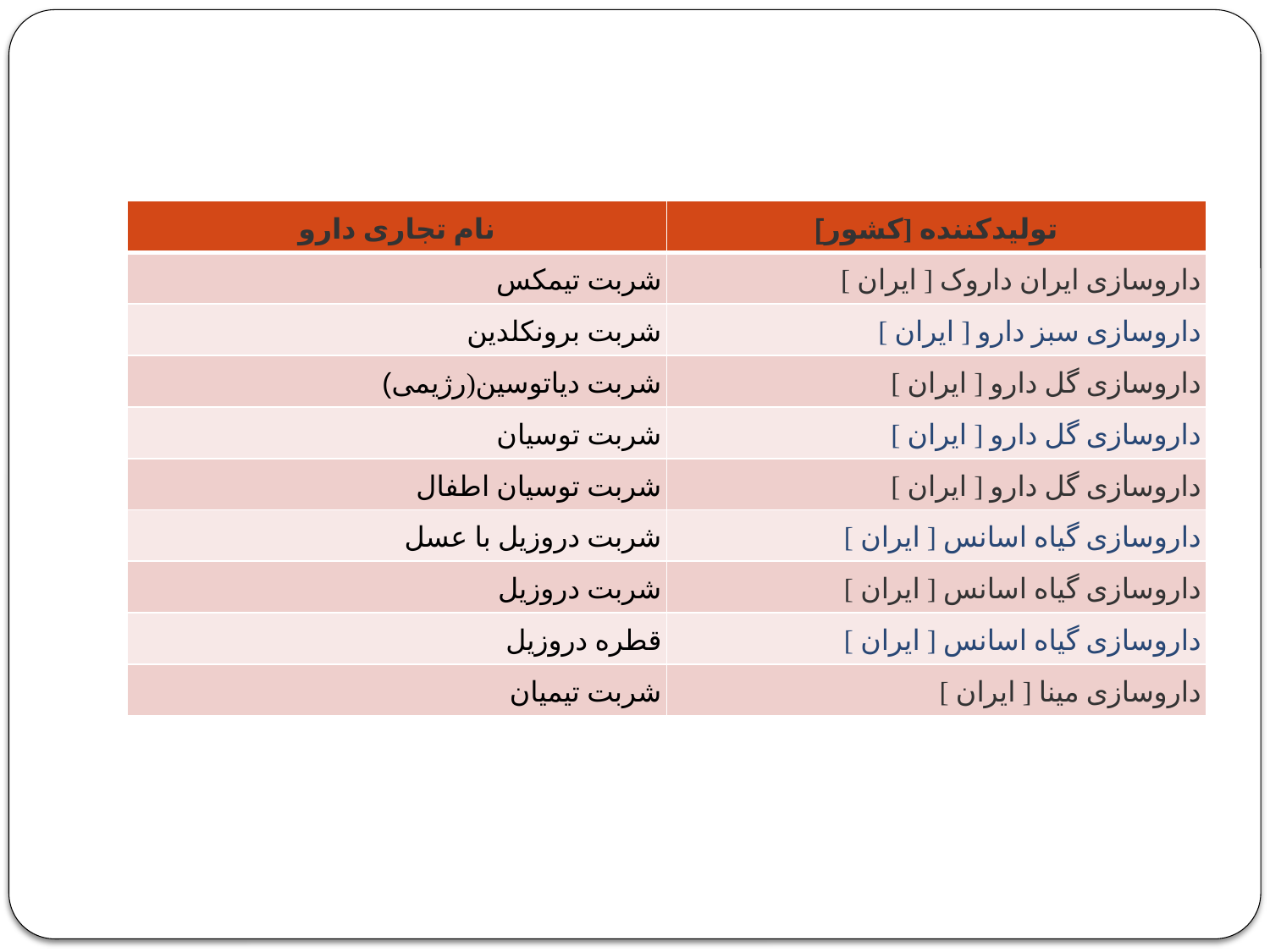

#
| نام تجاری دارو | تولیدکننده [کشور] |
| --- | --- |
| شربت تیمکس | داروسازی ایران داروک [ ایران ] |
| شربت برونكلدين | داروسازی سبز دارو [ ایران ] |
| شربت دیاتوسین(رژیمی) | داروسازی گل دارو [ ایران ] |
| شربت توسیان | داروسازی گل دارو [ ایران ] |
| شربت توسیان اطفال | داروسازی گل دارو [ ایران ] |
| شربت دروزیل با عسل | داروسازی گیاه اسانس [ ایران ] |
| شربت دروزیل | داروسازی گیاه اسانس [ ایران ] |
| قطره دروزیل | داروسازی گیاه اسانس [ ایران ] |
| شربت تیمیان | داروسازی مینا [ ایران ] |